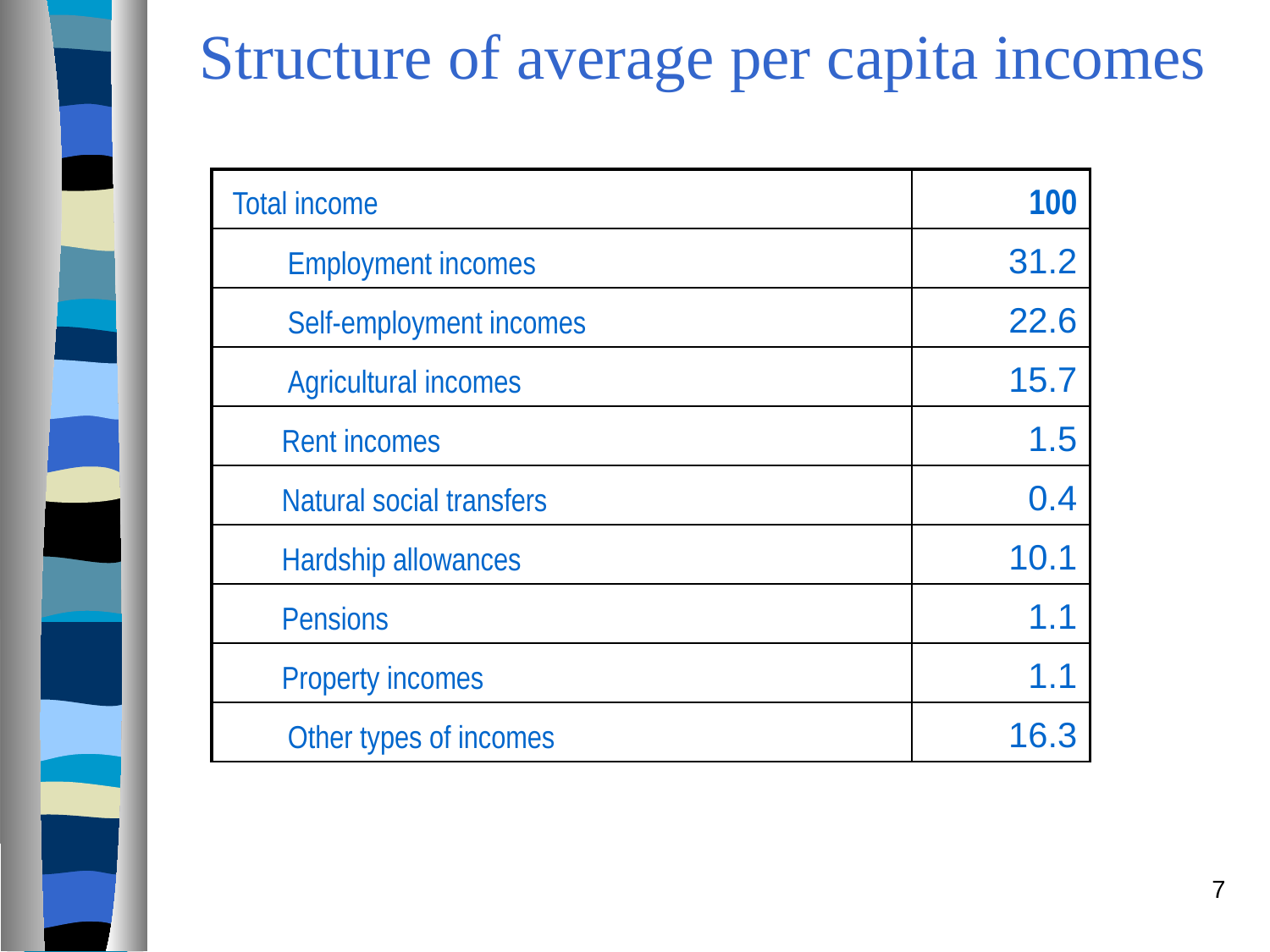

# Structure of average per capita incomes
| Total income | 100 |
| --- | --- |
| Employment incomes | 31.2 |
| Self-employment incomes | 22.6 |
| Agricultural incomes | 15.7 |
| Rent incomes | 1.5 |
| Natural social transfers | 0.4 |
| Hardship allowances | 10.1 |
| Pensions | 1.1 |
| Property incomes | 1.1 |
| Other types of incomes | 16.3 |
7